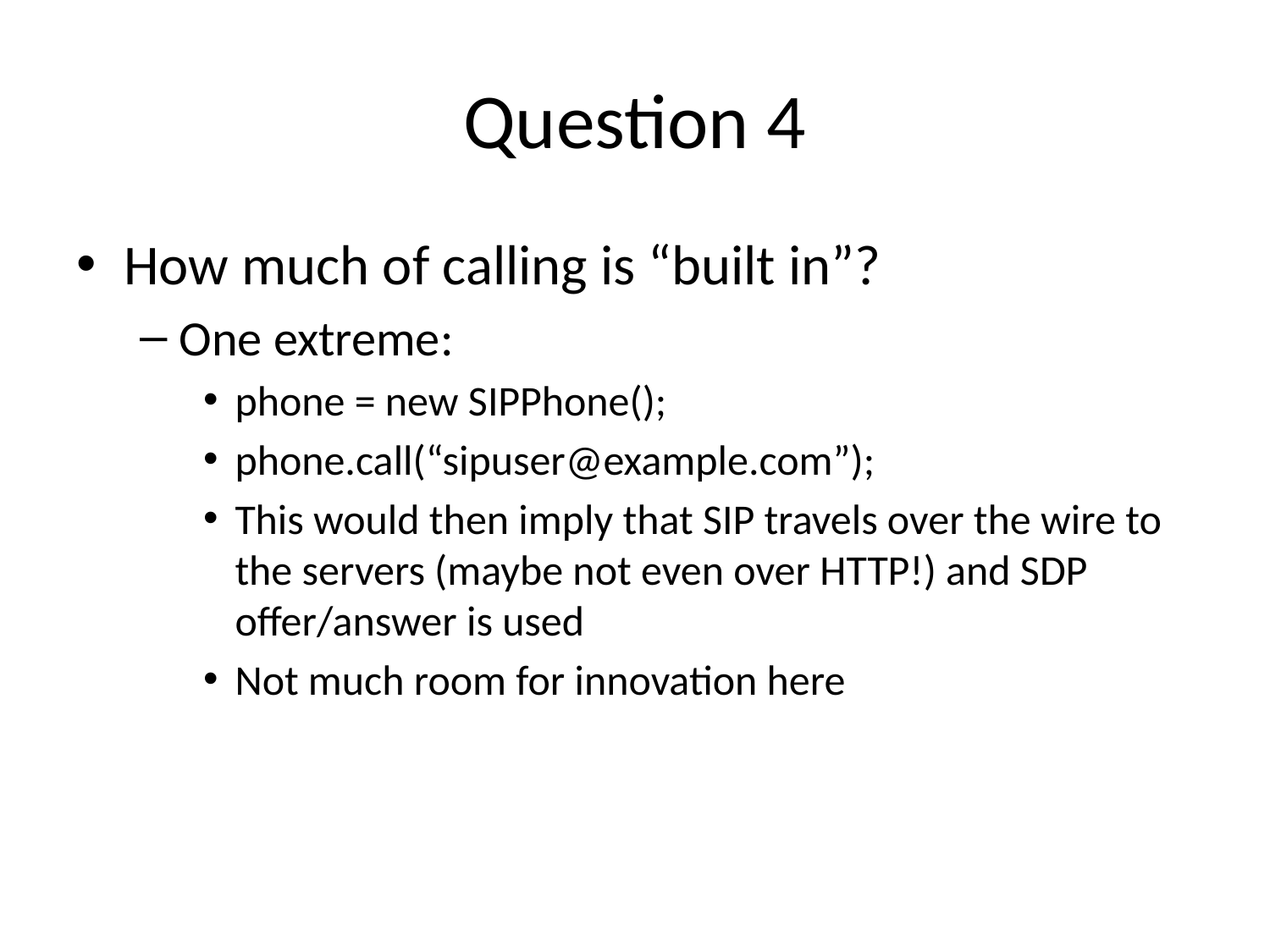

# Question 4
How much of calling is “built in”?
One extreme:
phone = new SIPPhone();
phone.call(“sipuser@example.com”);
This would then imply that SIP travels over the wire to the servers (maybe not even over HTTP!) and SDP offer/answer is used
Not much room for innovation here